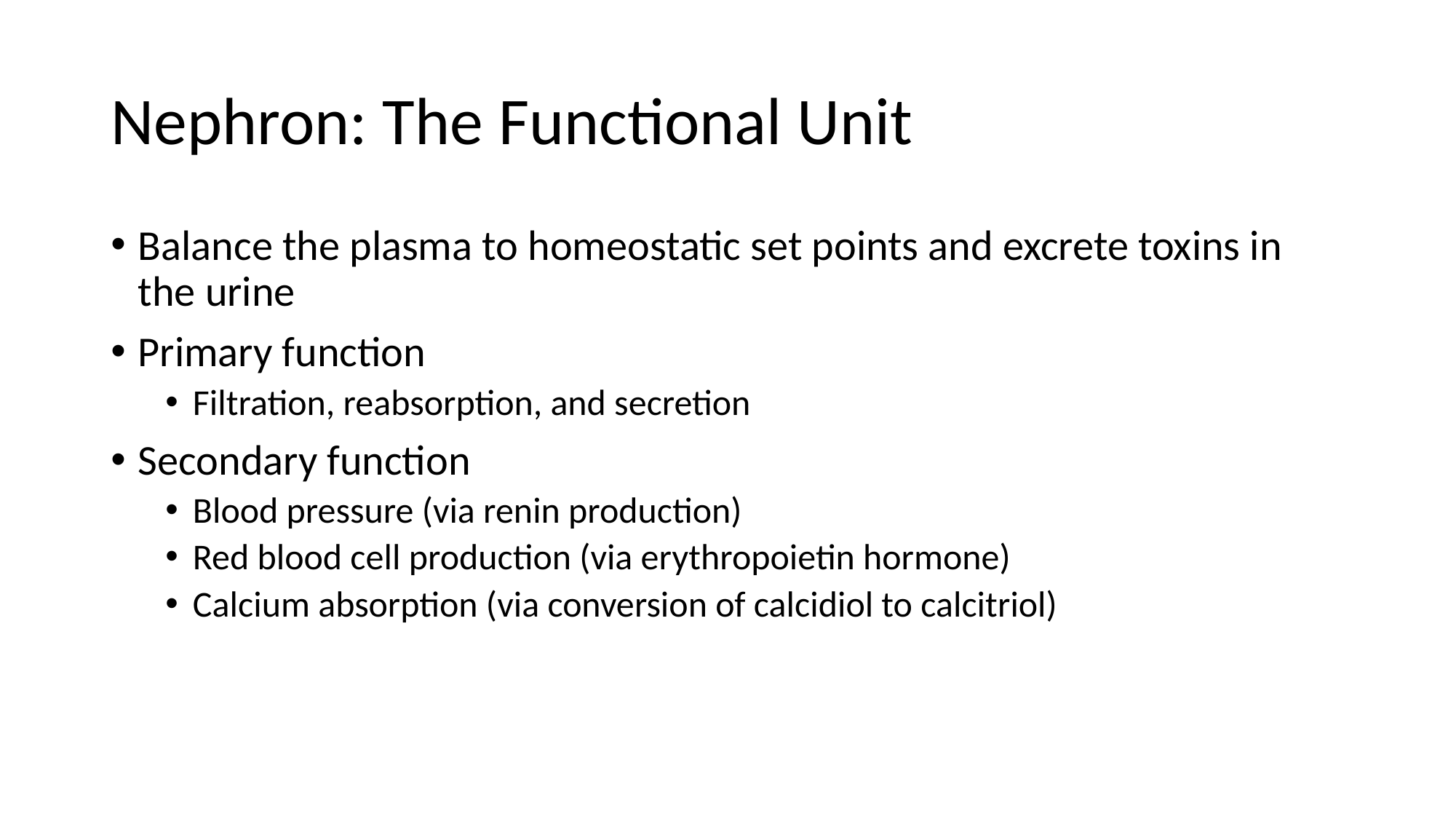

# Nephron: The Functional Unit
Balance the plasma to homeostatic set points and excrete toxins in the urine
Primary function
Filtration, reabsorption, and secretion
Secondary function
Blood pressure (via renin production)
Red blood cell production (via erythropoietin hormone)
Calcium absorption (via conversion of calcidiol to calcitriol)